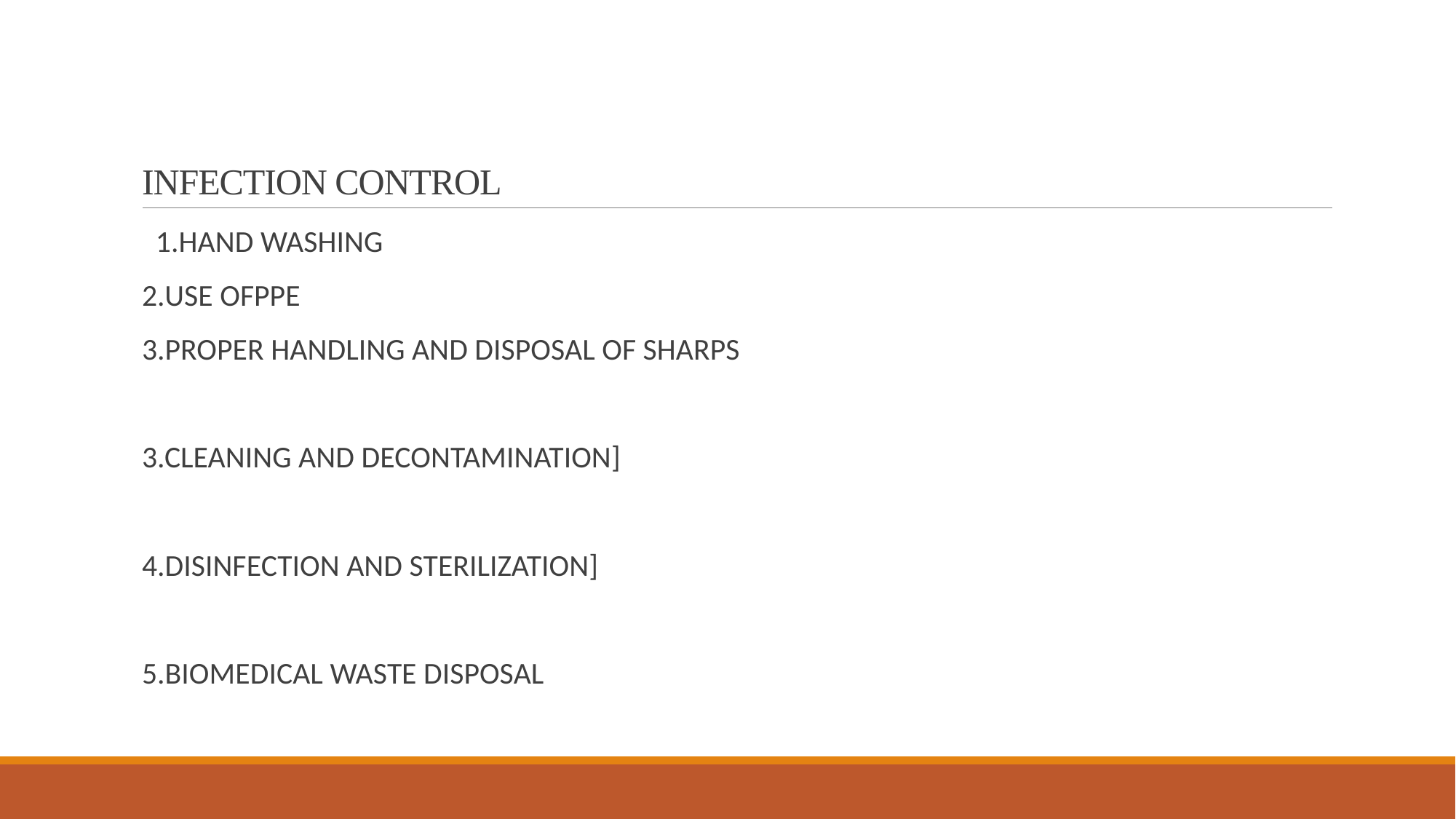

# INFECTION CONTROL
  1.HAND WASHING
2.USE OFPPE
3.PROPER HANDLING AND DISPOSAL OF SHARPS

3.CLEANING AND DECONTAMINATION]

4.DISINFECTION AND STERILIZATION]

5.BIOMEDICAL WASTE DISPOSAL